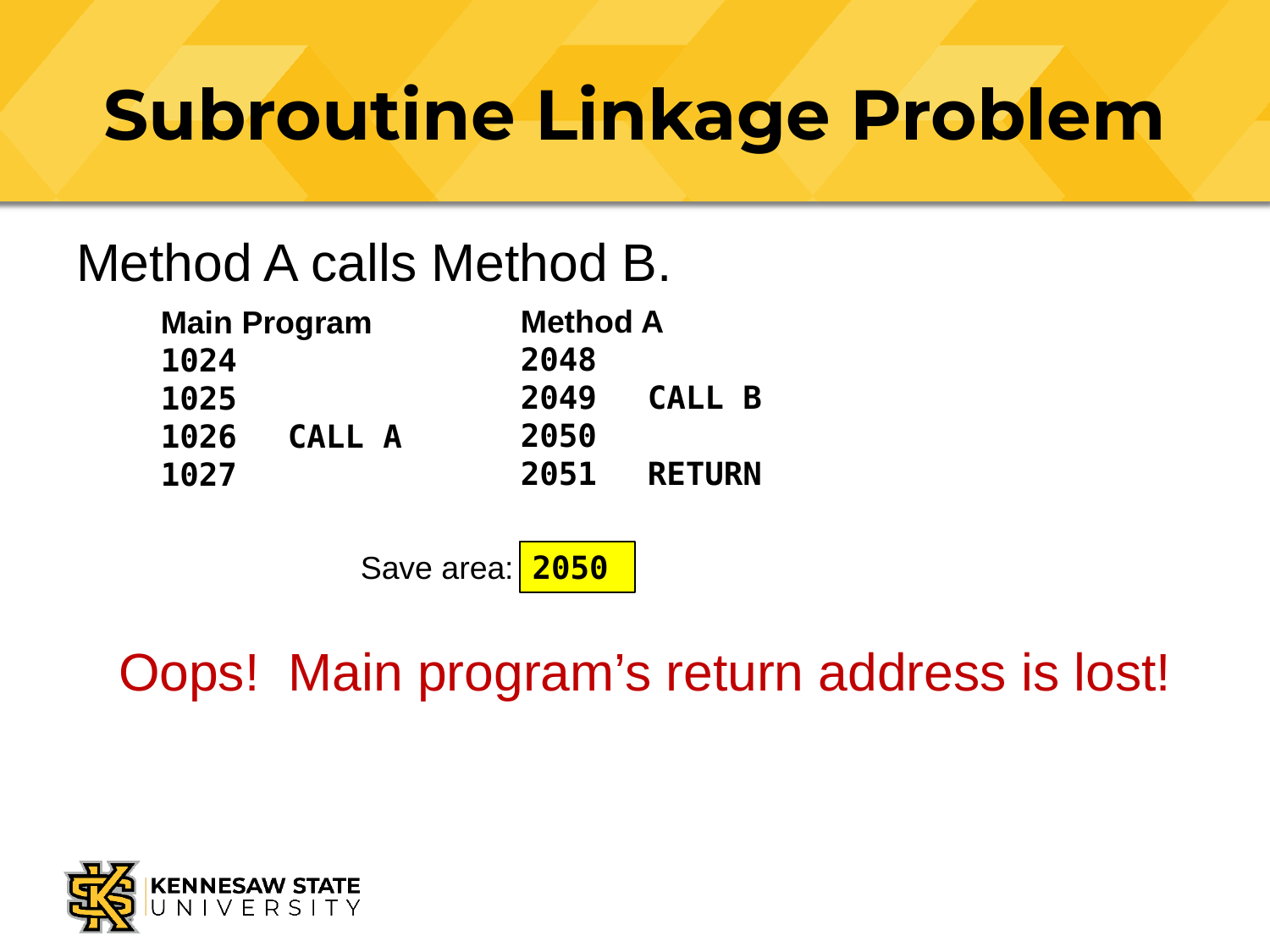

# Subroutine Linkage Problem
Method A calls Method B.
Method A
2048
2049	CALL B
2050
2051	RETURN
Main Program
1024
1025
1026	CALL A
1027
Save area:

2050
Oops!  Main program’s return address is lost!